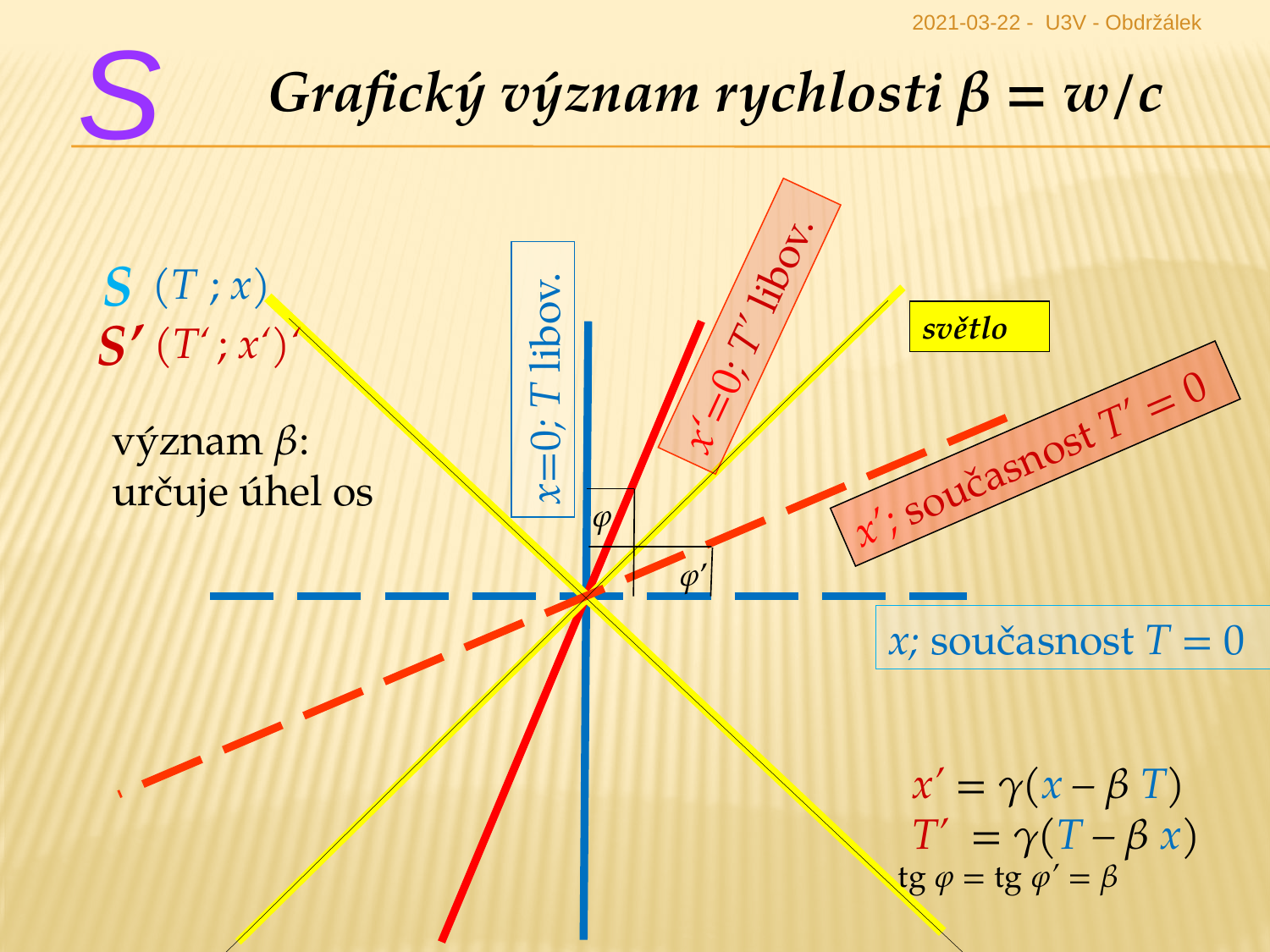

2021-03-22 -  U3V - Obdržálek
S
Grafický význam rychlosti β = w/c
S
(T  ; x)
x‘=0; T’ libov.
světlo
S’
(T‘ ; x‘)‘
x=0; T libov.
význam β:
určuje úhel os
x’; současnost T’ = 0
φ
φ’
x; současnost T = 0
x’ = γ(x – β T)
T’  = γ(T – β x)

tg φ = tg φ’ = β